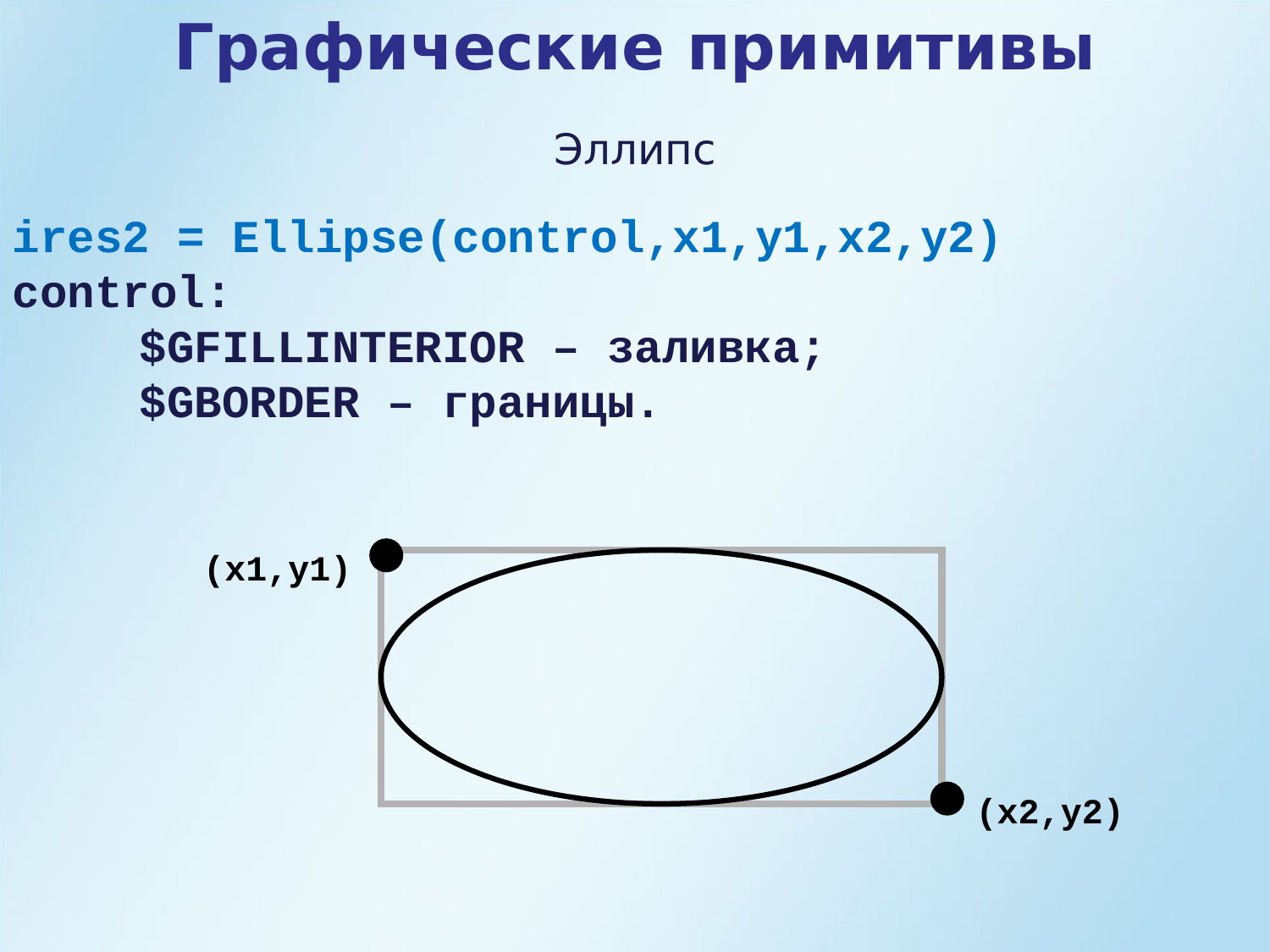

Графические примитивы
Эллипс
ires2 = Ellipse(control,x1,y1,x2,y2)
control:
	$GFILLINTERIOR – заливка;
	$GBORDER – границы.
(x1,y1)

(x2,y2)